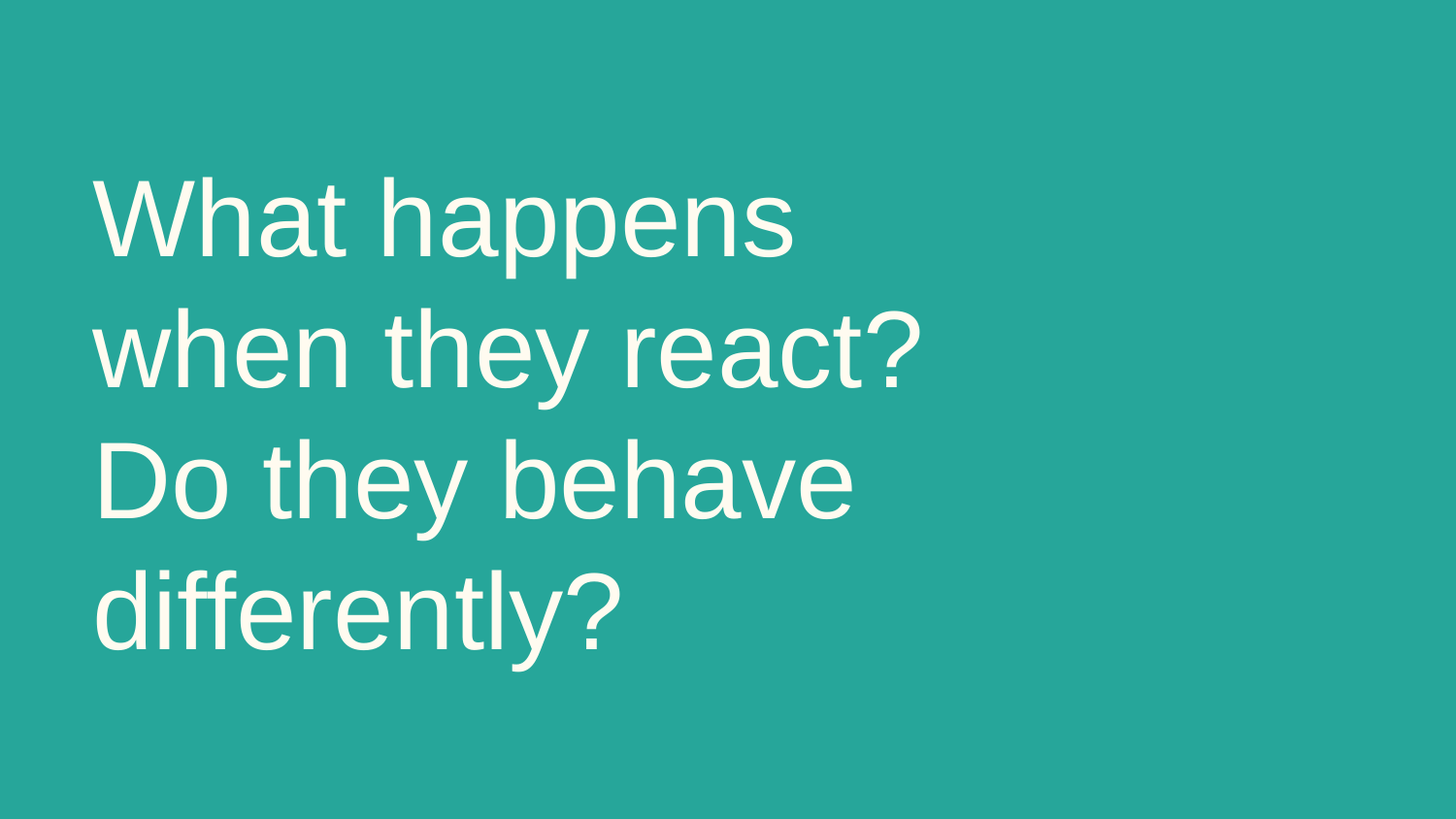

# What happens when they react? Do they behave differently?